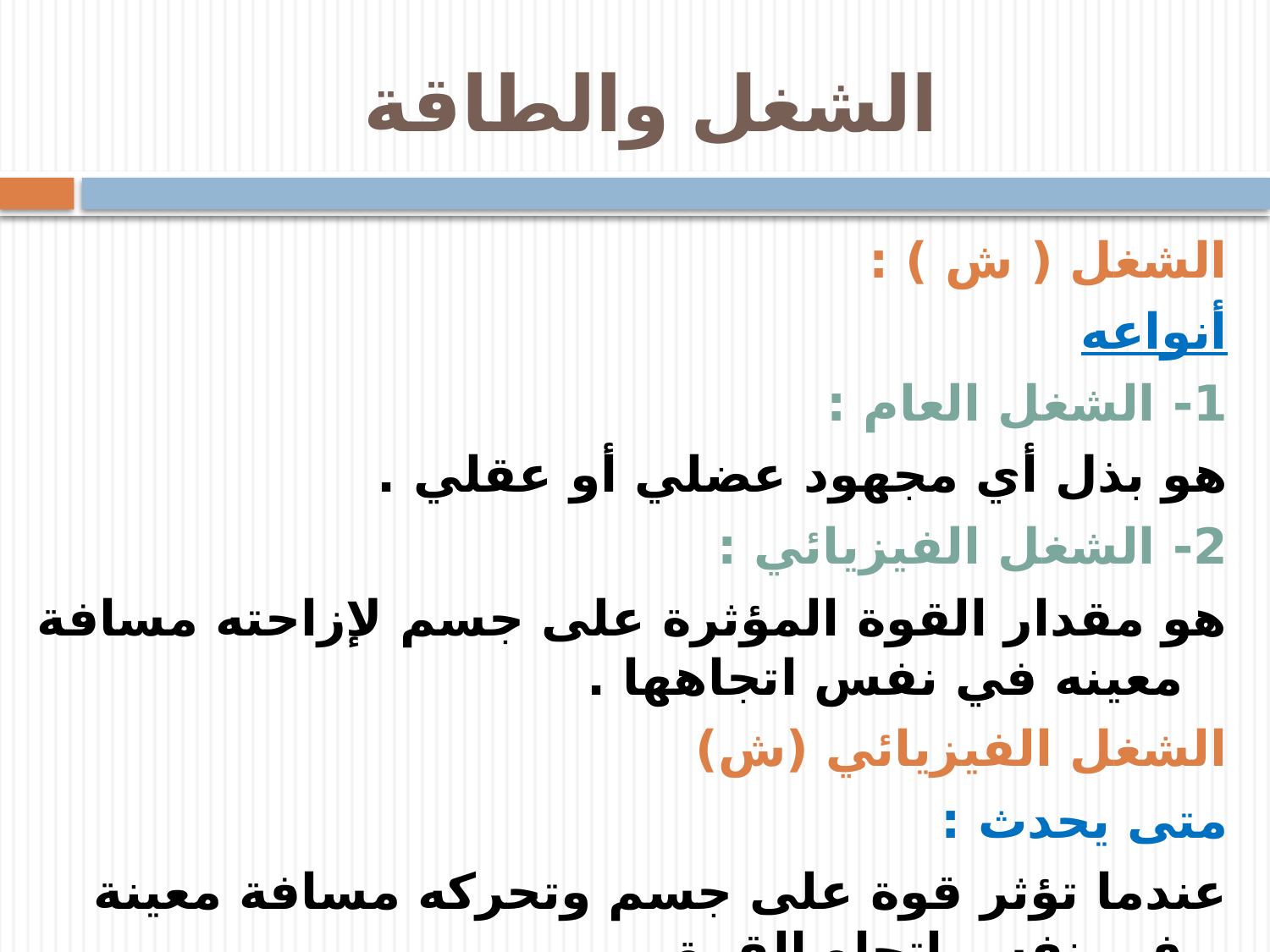

# الشغل والطاقة
الشغل ( ش ) :
أنواعه
1- الشغل العام :
هو بذل أي مجهود عضلي أو عقلي .
2- الشغل الفيزيائي :
هو مقدار القوة المؤثرة على جسم لإزاحته مسافة معينه في نفس اتجاهها .
الشغل الفيزيائي (ش)
متى يحدث :
عندما تؤثر قوة على جسم وتحركه مسافة معينة في نفس اتجاه القوة .
في هذه الحالة نقول أنه بذل شغلاً على الجسم .